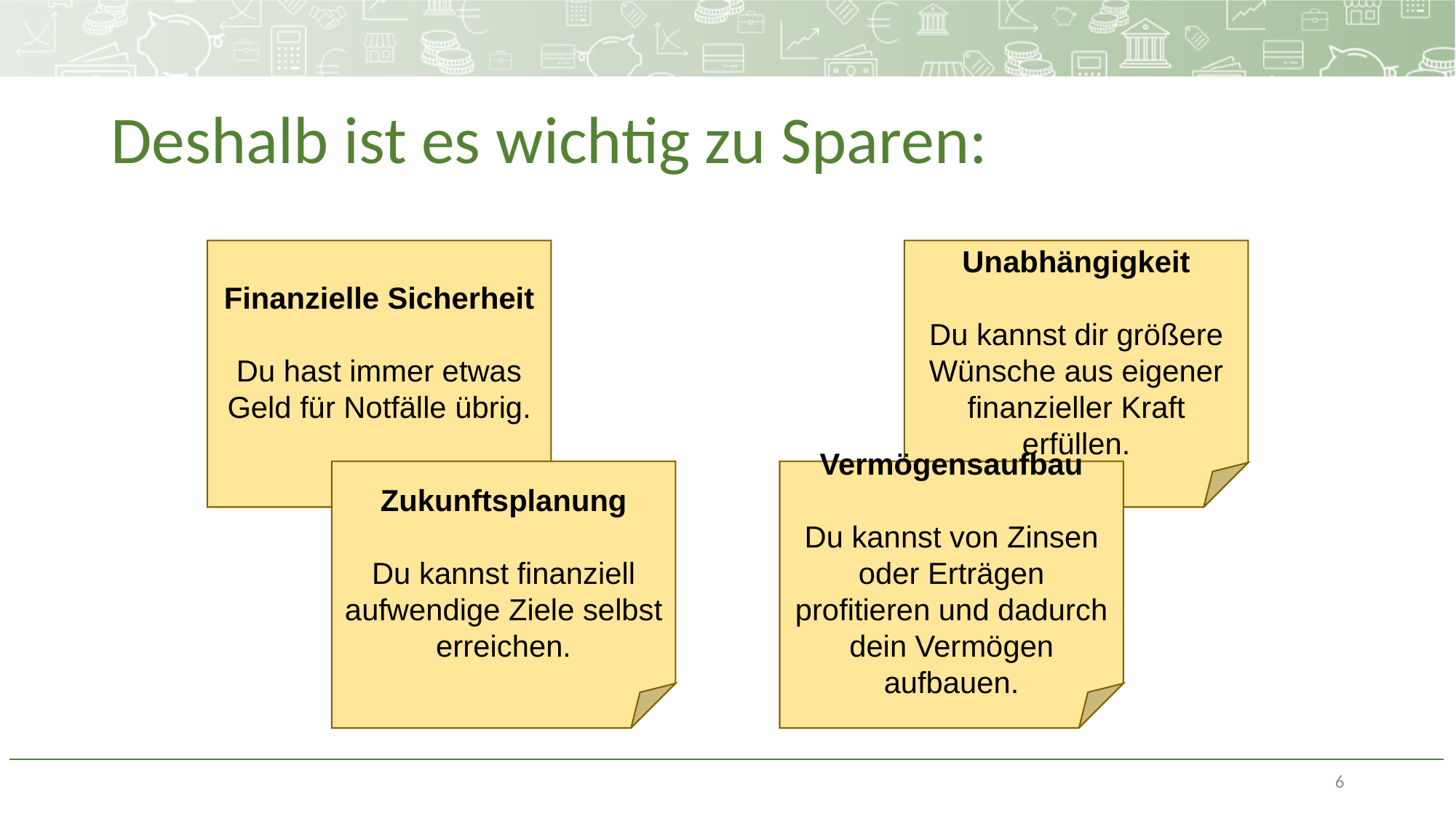

# Deshalb ist es wichtig zu Sparen:
Finanzielle Sicherheit

Du hast immer etwas Geld für Notfälle übrig.
Unabhängigkeit

Du kannst dir größere Wünsche aus eigener finanzieller Kraft erfüllen.
Zukunftsplanung

Du kannst finanziell aufwendige Ziele selbst erreichen.
Vermögensaufbau

Du kannst von Zinsen oder Erträgen profitieren und dadurch dein Vermögen aufbauen.
6